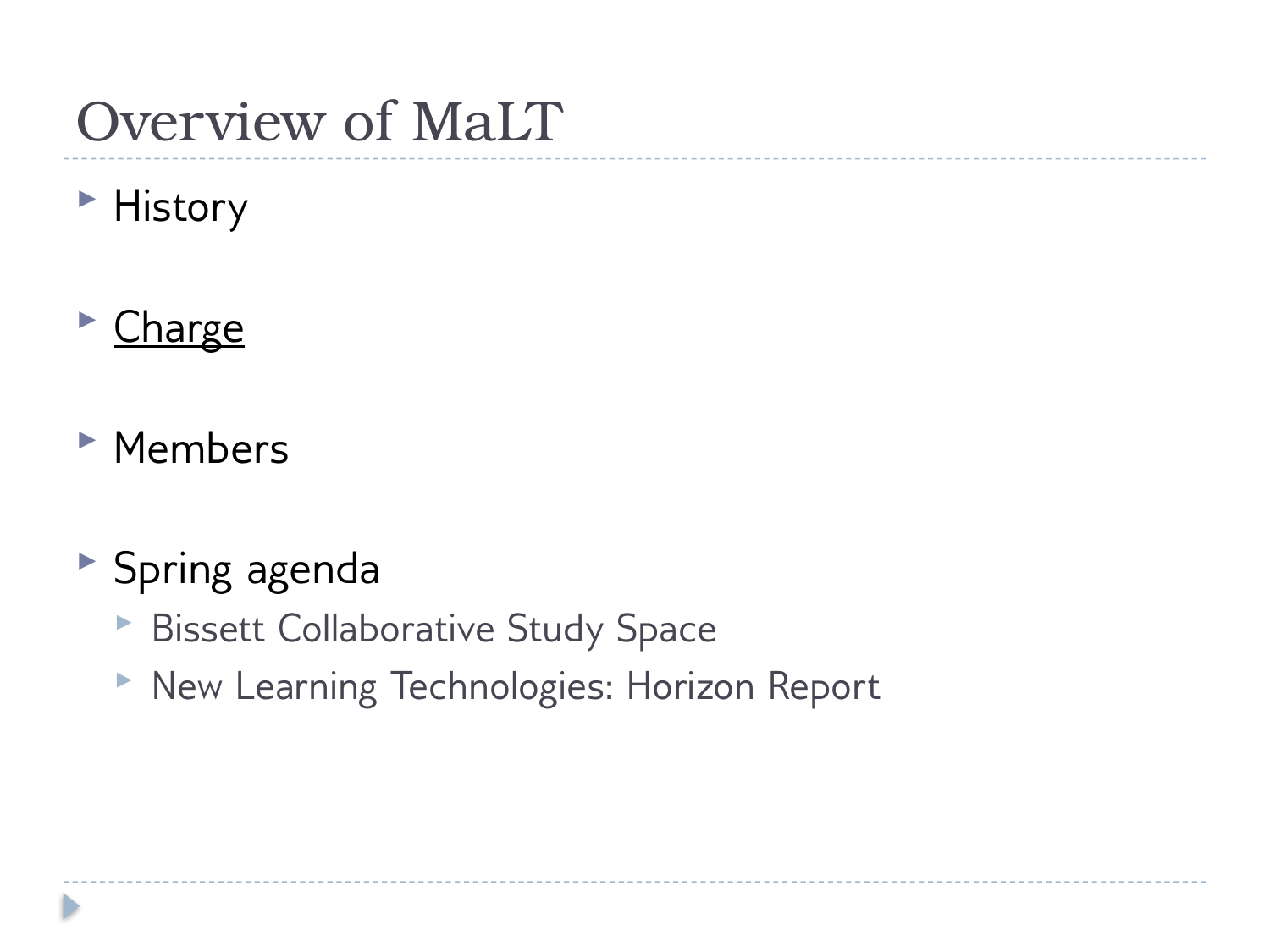

# Overview of MaLT
History
Charge
Members
Spring agenda
Bissett Collaborative Study Space
New Learning Technologies: Horizon Report